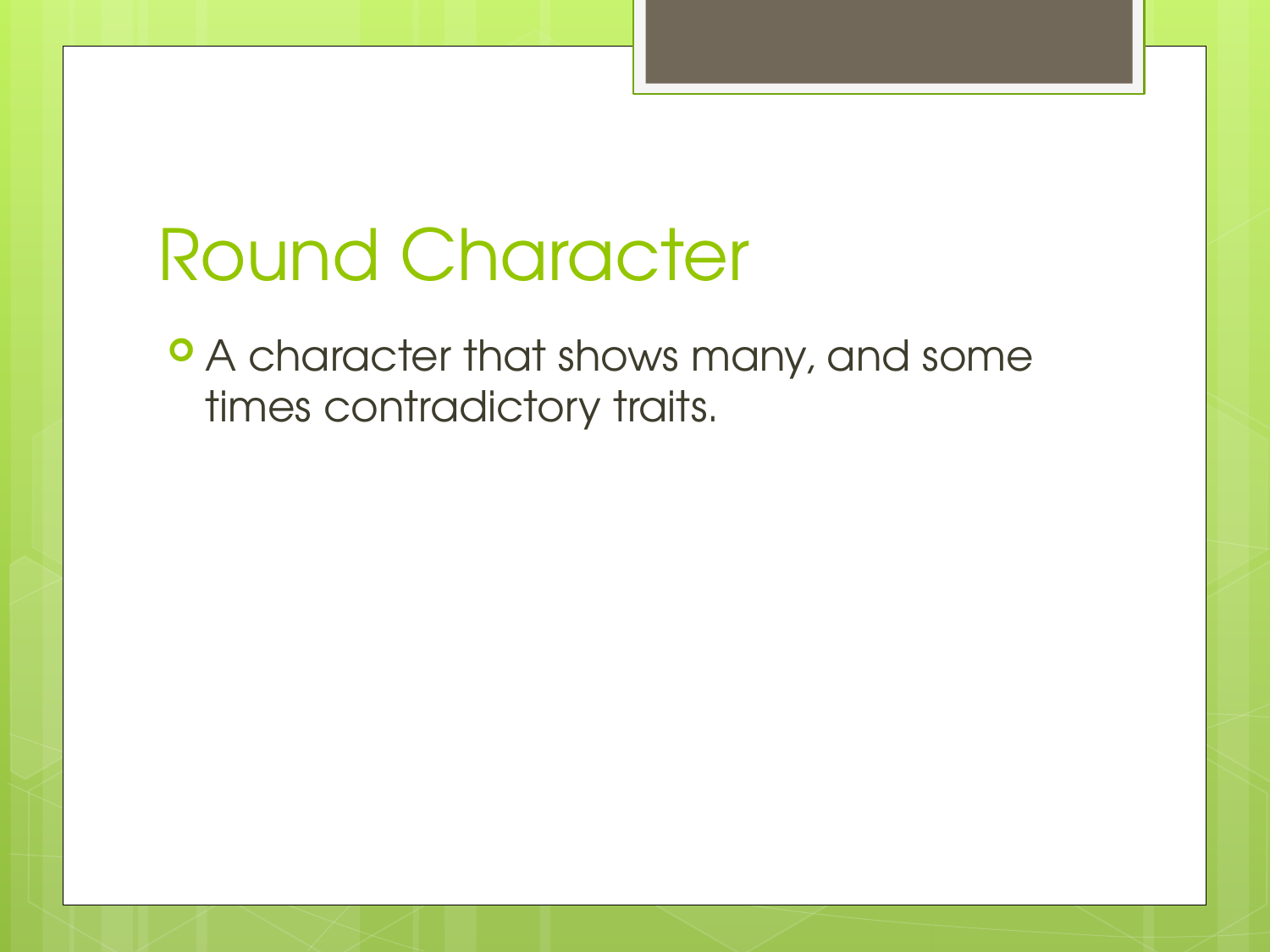

# Round Character
A character that shows many, and some times contradictory traits.